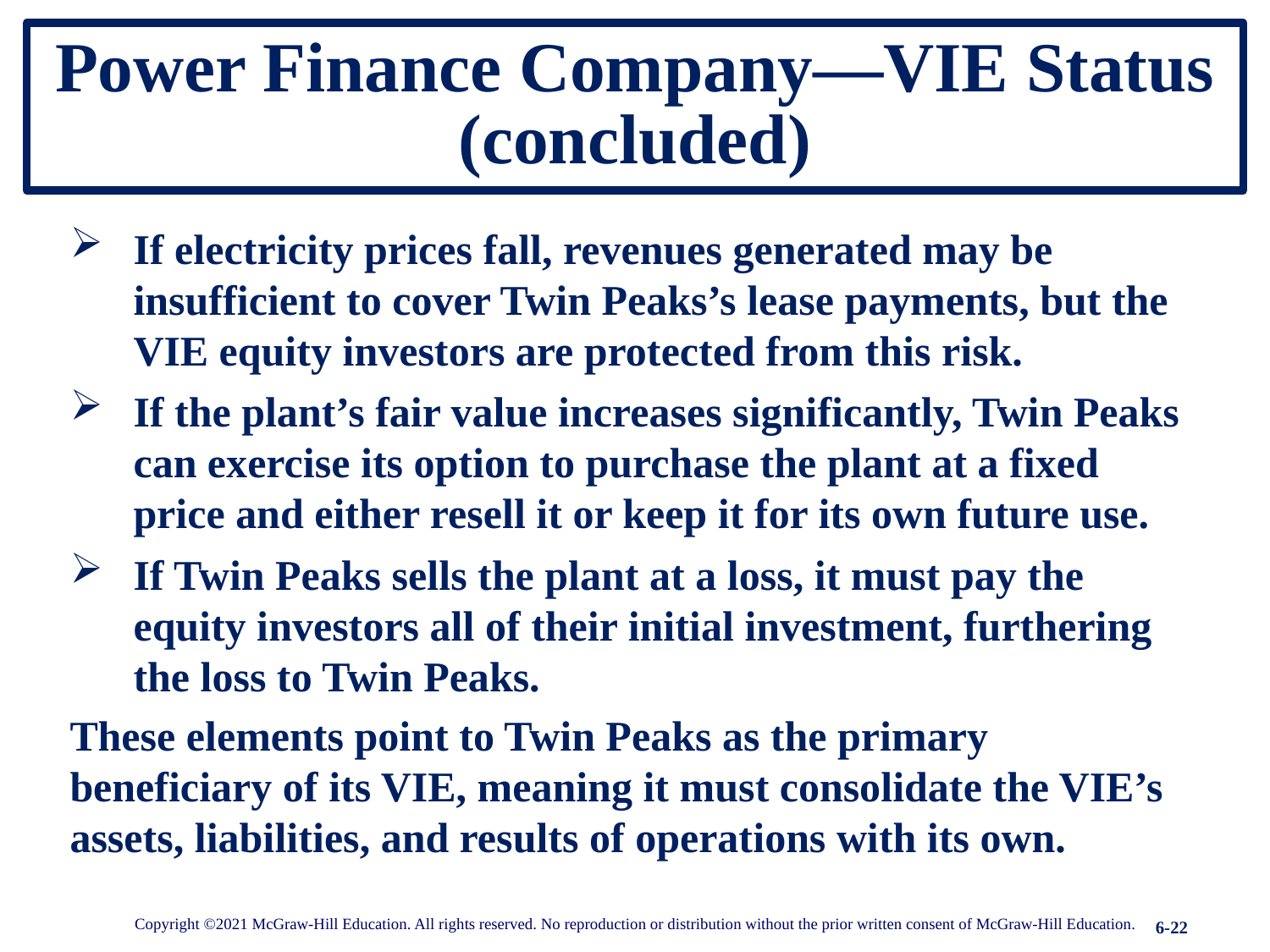

# Power Finance Company—VIE Status (concluded)
If electricity prices fall, revenues generated may be insufficient to cover Twin Peaks’s lease payments, but the VIE equity investors are protected from this risk.
If the plant’s fair value increases significantly, Twin Peaks can exercise its option to purchase the plant at a fixed price and either resell it or keep it for its own future use.
If Twin Peaks sells the plant at a loss, it must pay the equity investors all of their initial investment, furthering the loss to Twin Peaks.
These elements point to Twin Peaks as the primary beneficiary of its VIE, meaning it must consolidate the VIE’s assets, liabilities, and results of operations with its own.
Copyright ©2021 McGraw-Hill Education. All rights reserved. No reproduction or distribution without the prior written consent of McGraw-Hill Education.
6-22